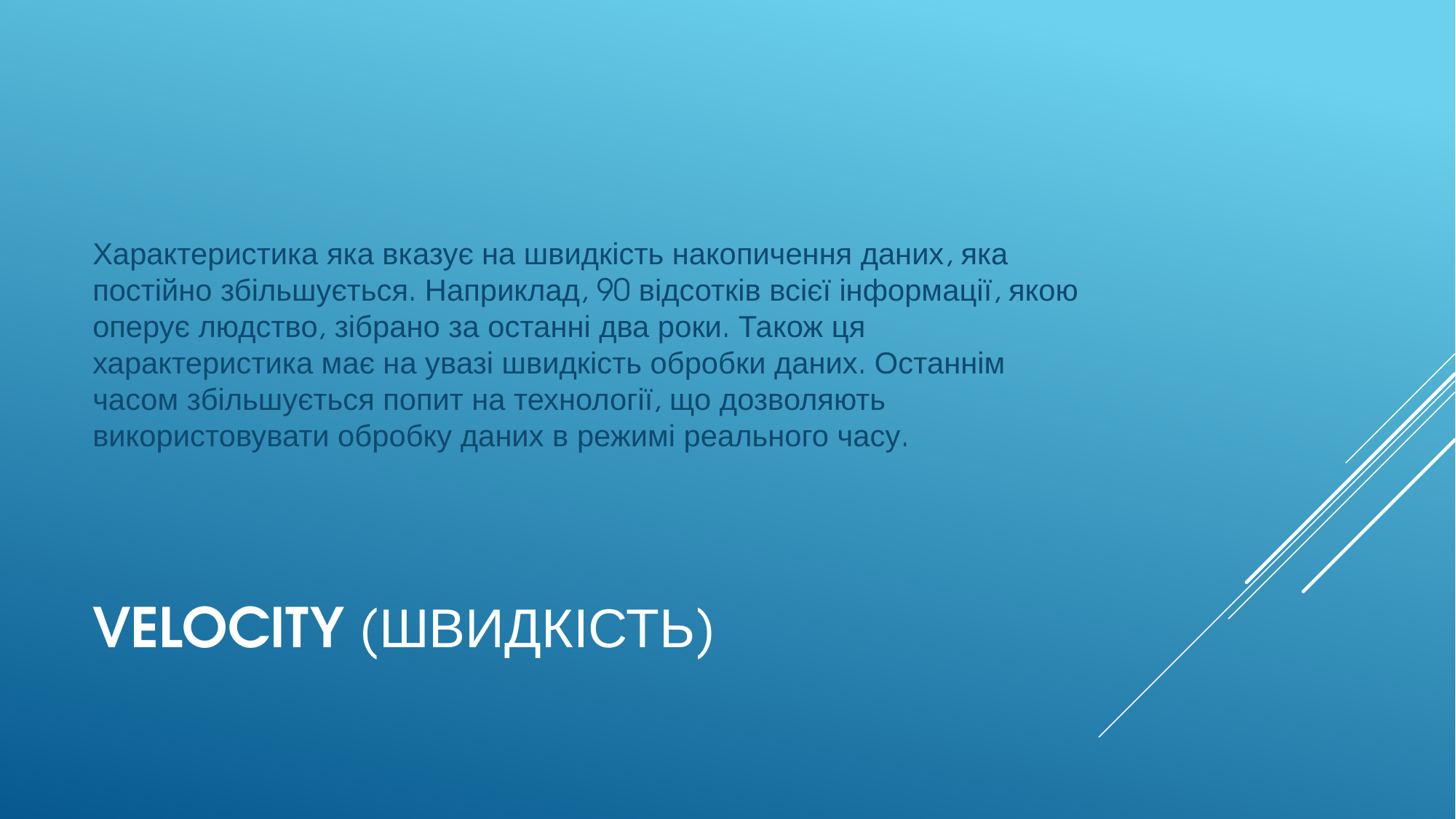

Характеристика яка вказує на швидкість накопичення даних, яка постійно збільшується. Наприклад, 90 відсотків всієї інформації, якою оперує людство, зібрано за останні два роки. Також ця характеристика має на увазі швидкість обробки даних. Останнім часом збільшується попит на технології, що дозволяють використовувати обробку даних в режимі реального часу.
# Velocity (швидкість)